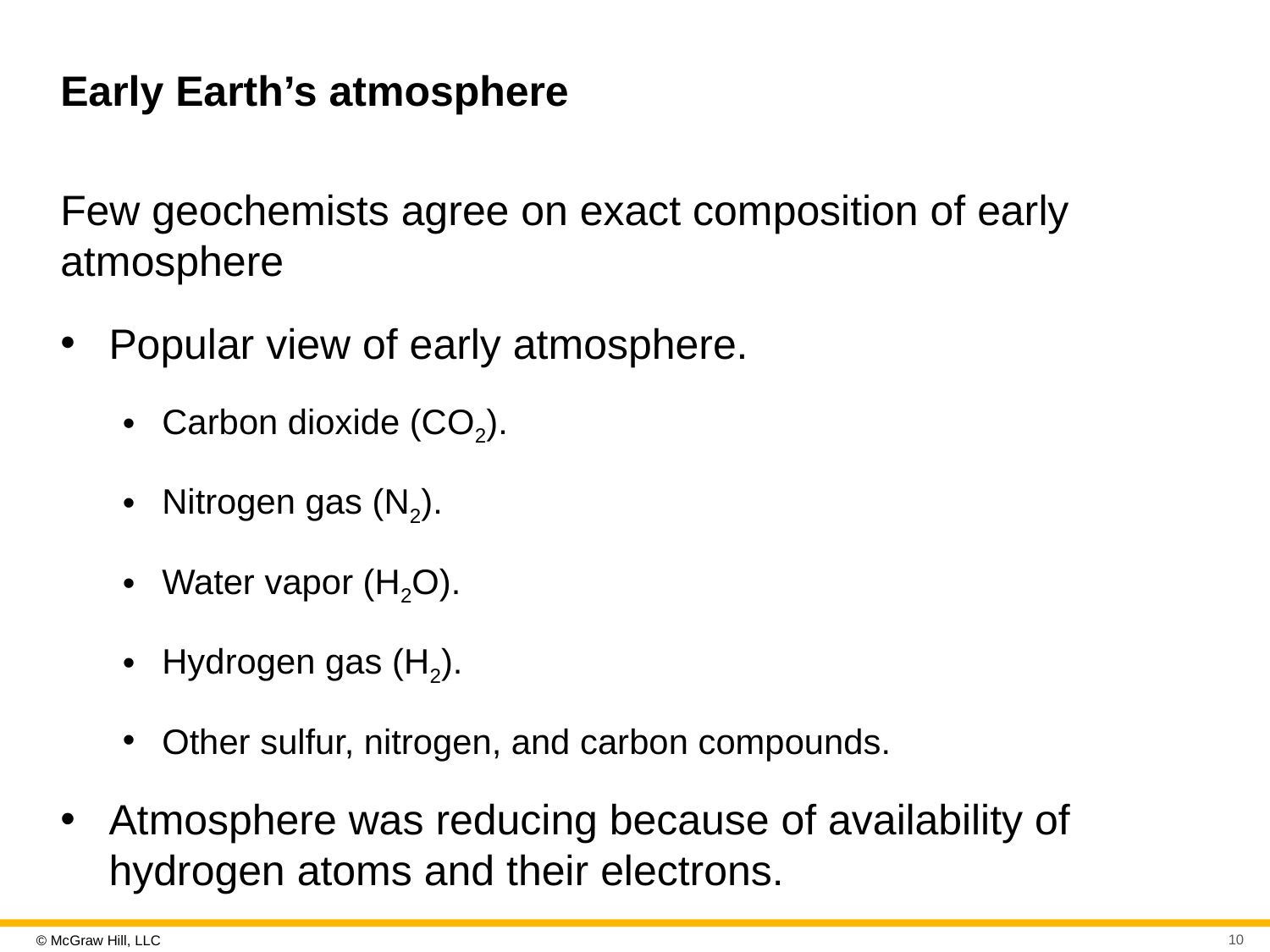

# Early Earth’s atmosphere
Few geochemists agree on exact composition of early atmosphere
Popular view of early atmosphere.
Carbon dioxide (CO2).
Nitrogen gas (N2).
Water vapor (H2O).
Hydrogen gas (H2).
Other sulfur, nitrogen, and carbon compounds.
Atmosphere was reducing because of availability of hydrogen atoms and their electrons.
10